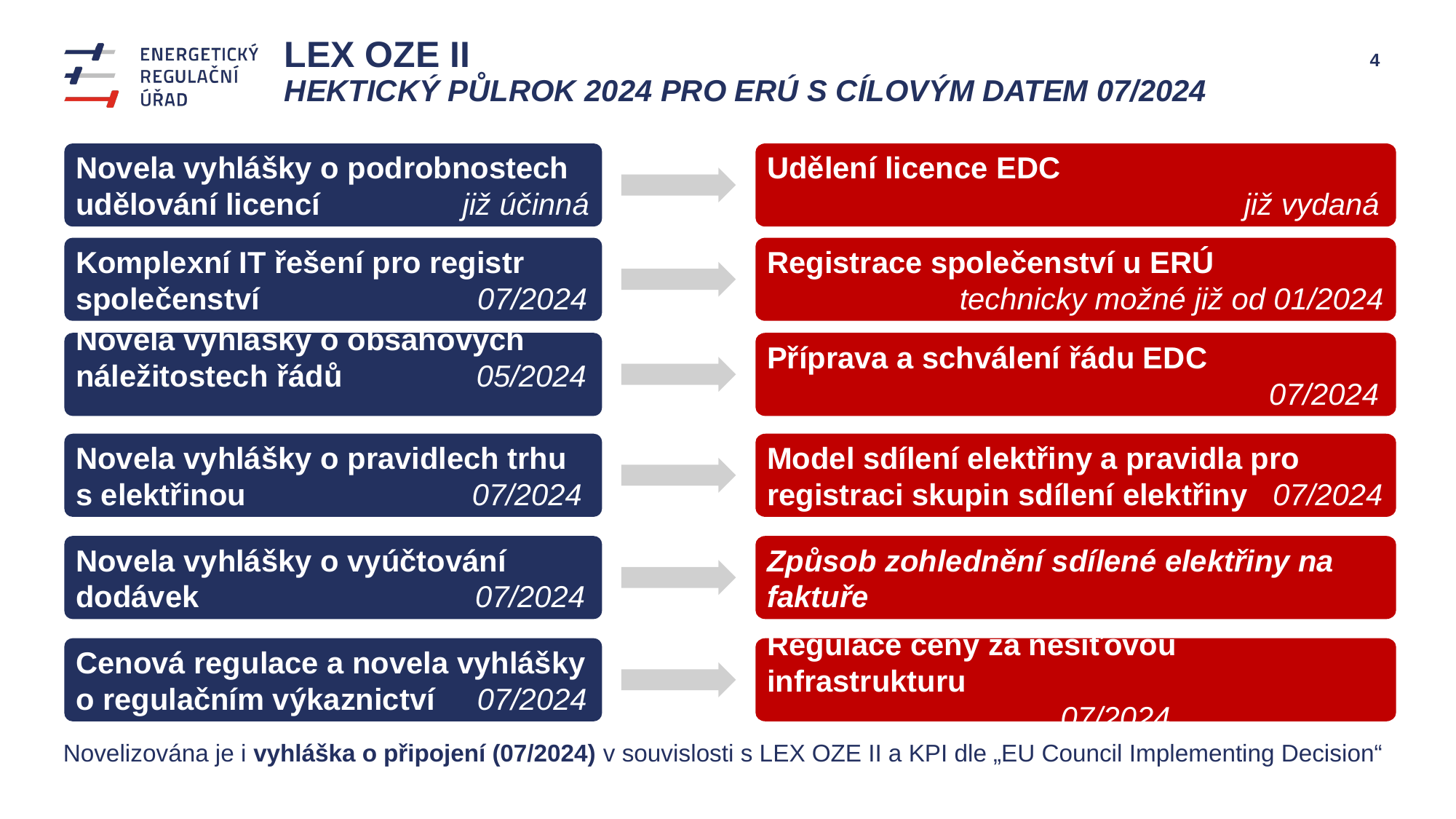

LEX OZE II
hektický půlrok 2024 pro ERÚ s cílovým datem 07/2024
Novela vyhlášky o podrobnostech udělování licencí                 již účinná
Udělení licence EDC
                                                         již vydaná

Komplexní IT řešení pro registr společenství                          07/2024
Registrace společenství u ERÚ
                       technicky možné již od 01/2024

Novela vyhlášky o obsahových náležitostech řádů                05/2024
Příprava a schválení řádu EDC
                                                            07/2024

Novela vyhlášky o pravidlech trhu s elektřinou                           07/2024
Model sdílení elektřiny a pravidla pro registraci skupin sdílení elektřiny   07/2024

Novela vyhlášky o vyúčtování dodávek                                 07/2024
Způsob zohlednění sdílené elektřiny na faktuře

Cenová regulace a novela vyhlášky o regulačním výkaznictví     07/2024
Regulace ceny za nesíťovou infrastrukturu                        				         07/2024

Novelizována je i vyhláška o připojení (07/2024) v souvislosti s LEX OZE II a KPI dle „EU Council Implementing Decision“